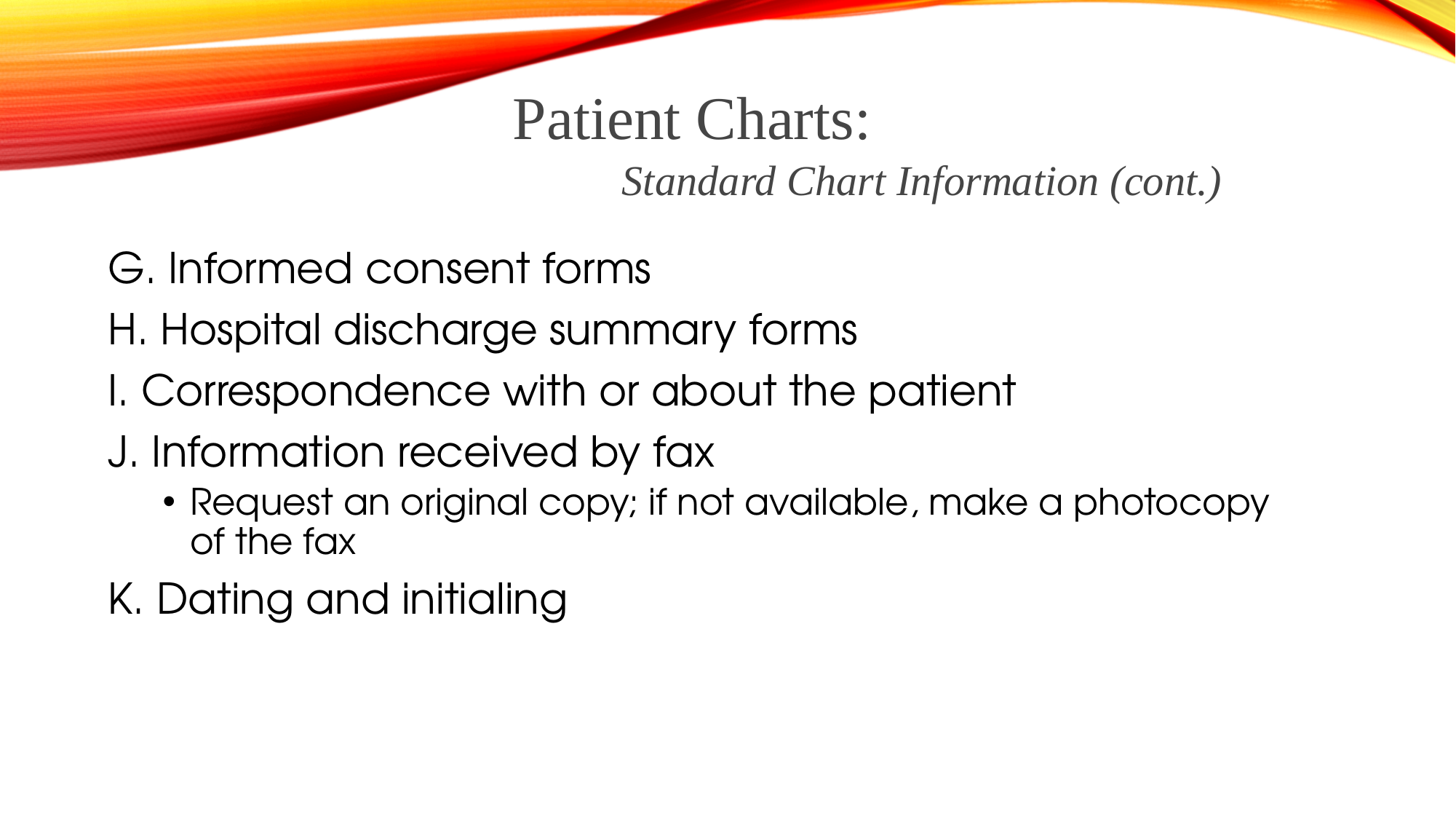

Patient Charts:
	Standard Chart Information (cont.)
G. Informed consent forms
H. Hospital discharge summary forms
I. Correspondence with or about the patient
J. Information received by fax
Request an original copy; if not available, make a photocopy of the fax
K. Dating and initialing